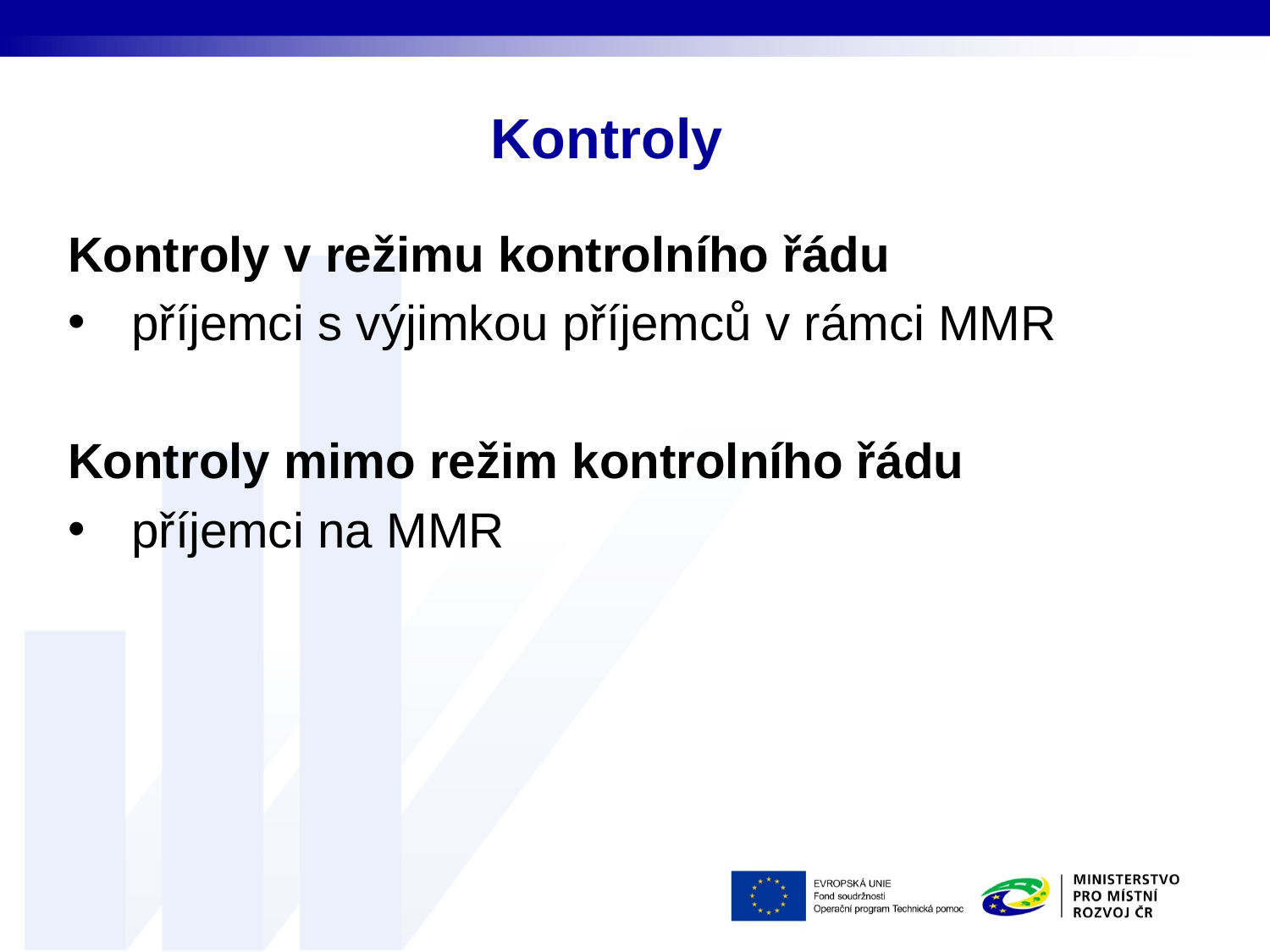

# Kontroly
Kontroly v režimu kontrolního řádu
příjemci s výjimkou příjemců v rámci MMR

Kontroly mimo režim kontrolního řádu
příjemci na MMR